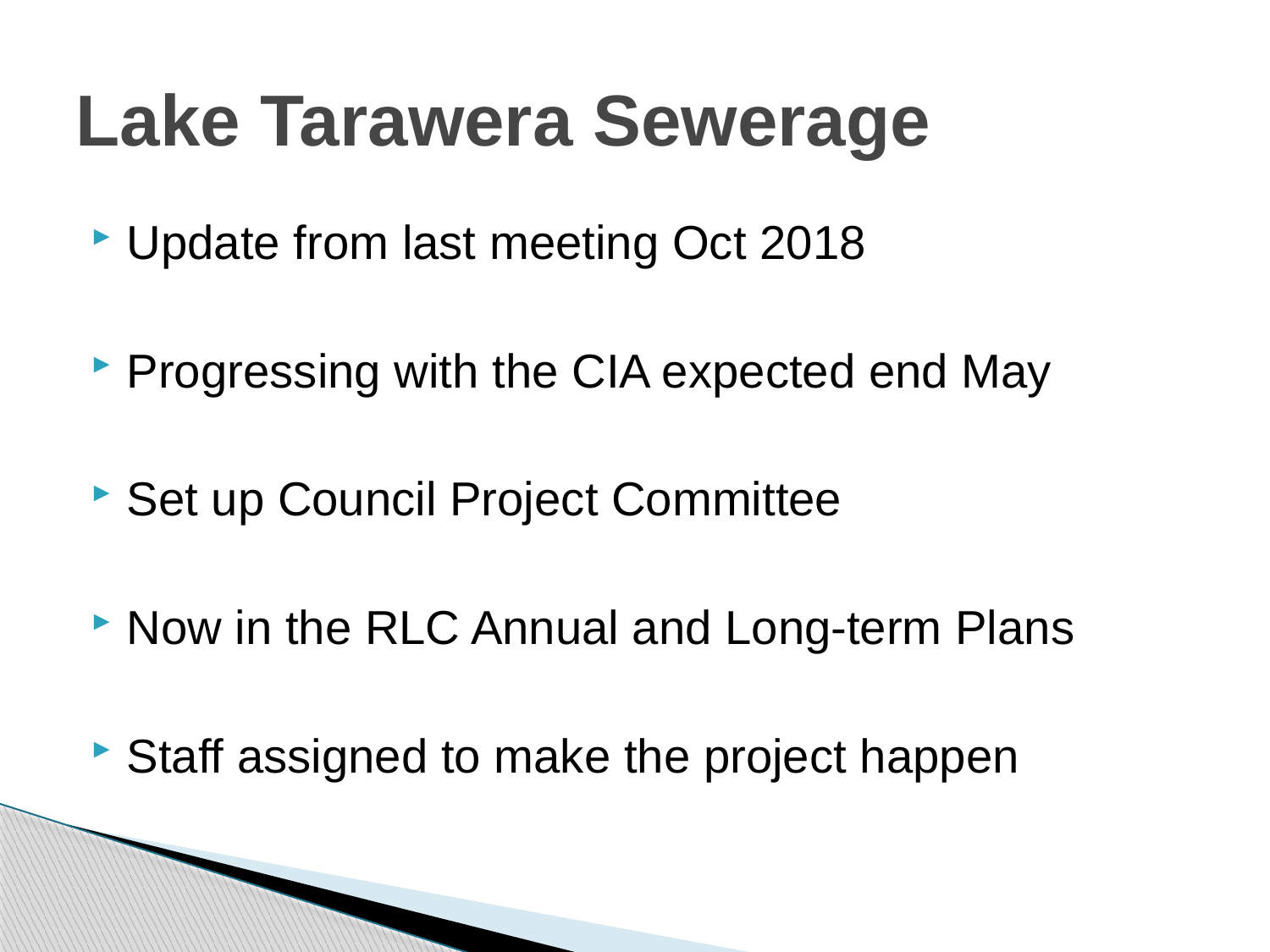

# Lake Tarawera Sewerage
Update from last meeting Oct 2018

Progressing with the CIA expected end May

Set up Council Project Committee

Now in the RLC Annual and Long-term Plans

Staff assigned to make the project happen